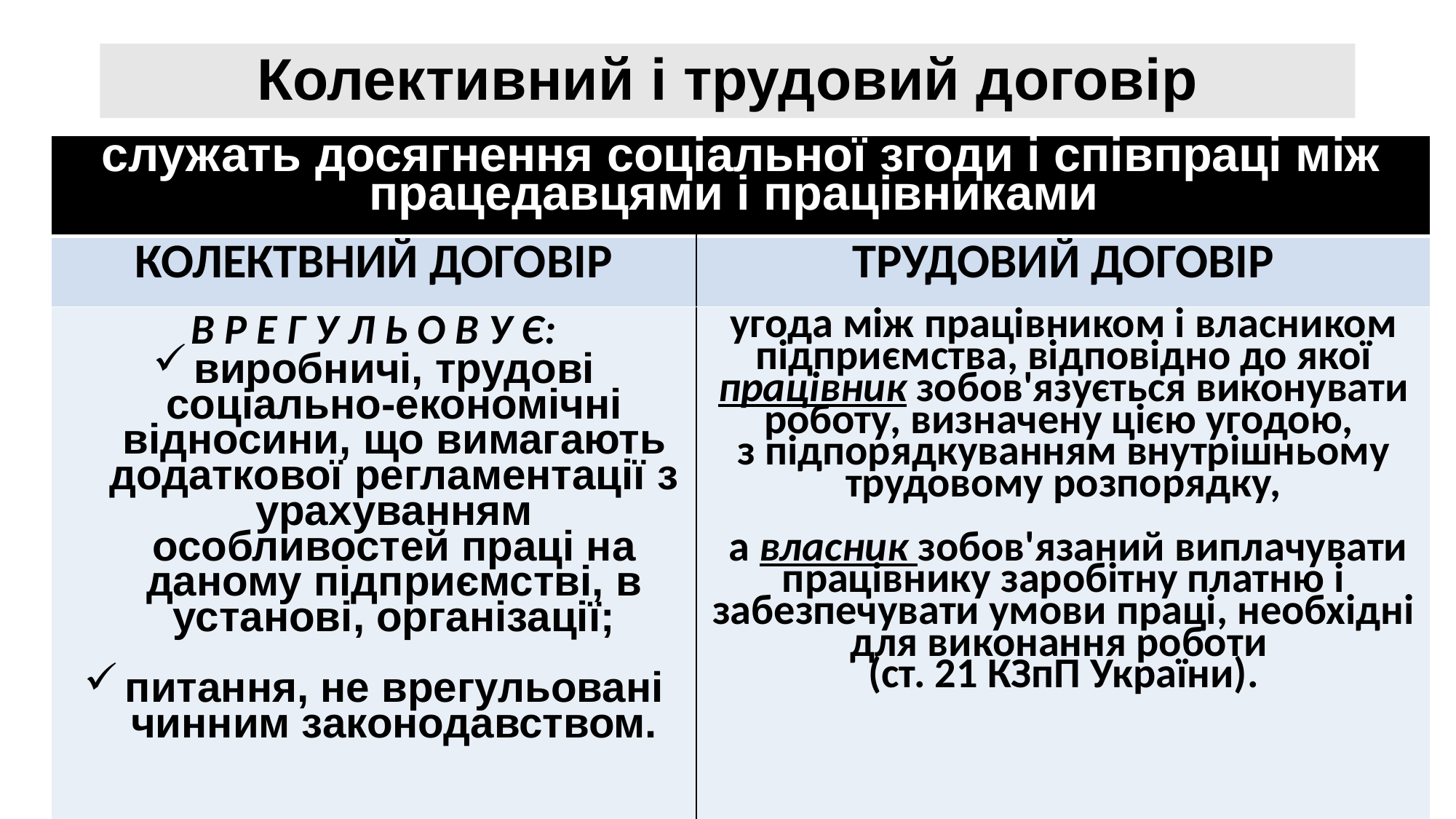

# Колективний і трудовий договір
| служать досягнення соціальної згоди і співпраці між працедавцями і працівниками |  |
| --- | --- |
| КОЛЕКТВНИЙ ДОГОВІР | ТРУДОВИЙ ДОГОВІР |
| В Р Е Г У Л Ь О В У Є: виробничі, трудові соціально-економічні відносини, що вимагають додаткової регламентації з урахуванням особливостей праці на даному підприємстві, в установі, організації; питання, не врегульовані чинним законодавством. | угода між працівником і власником підприємства, відповідно до якої працівник зобов'язується виконувати роботу, визначену цією угодою, з підпорядкуванням внутрішньому трудовому розпорядку, а власник зобов'язаний виплачувати працівнику заробітну платню і забезпечувати умови праці, необхідні для виконання роботи (ст. 21 КЗпП України). |